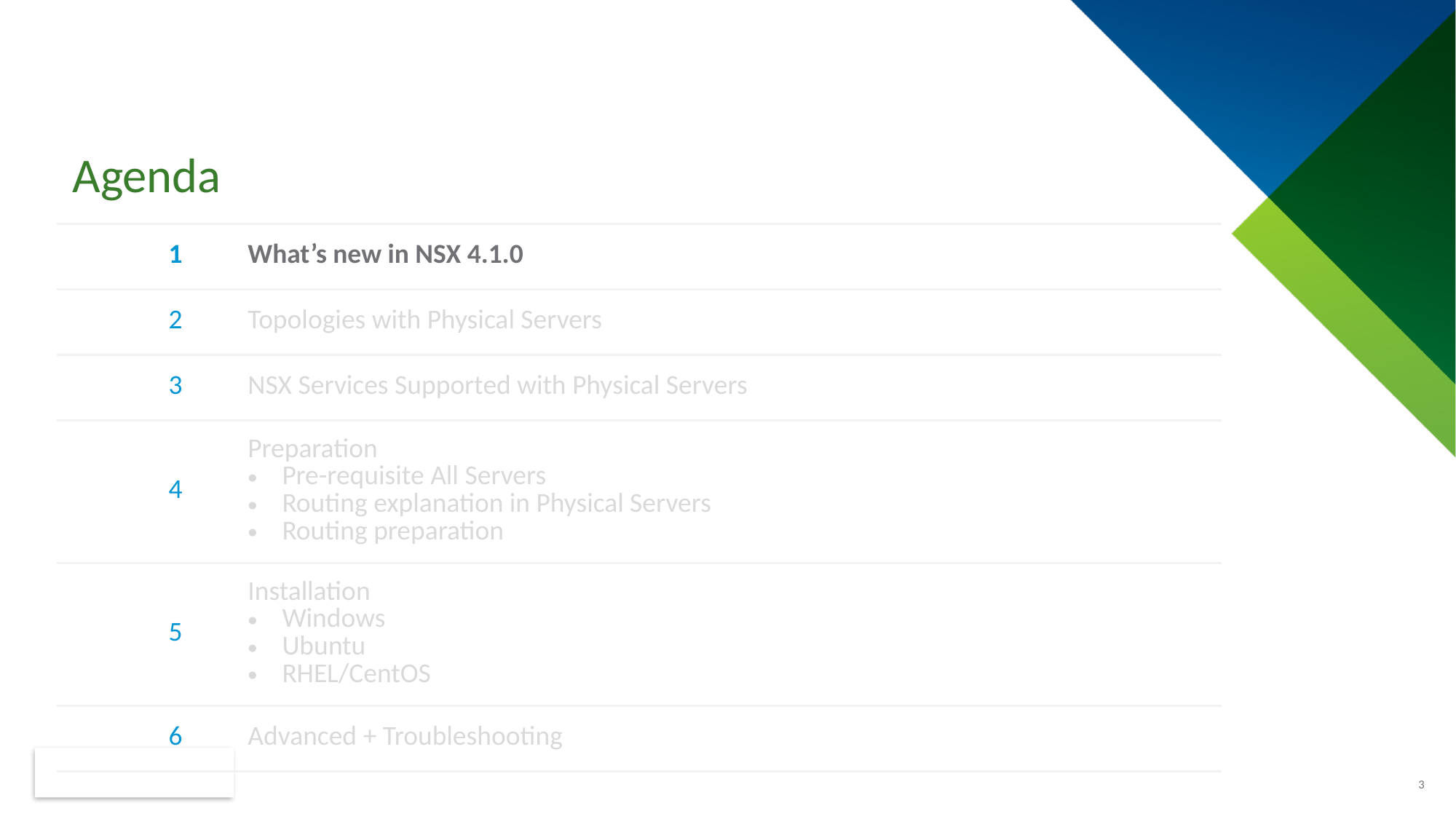

| 1 | What’s new in NSX 4.1.0 |
| --- | --- |
| 2 | Topologies with Physical Servers |
| 3 | NSX Services Supported with Physical Servers |
| 4 | Preparation Pre-requisite All Servers Routing explanation in Physical Servers Routing preparation |
| 5 | Installation Windows Ubuntu RHEL/CentOS |
| 6 | Advanced + Troubleshooting |